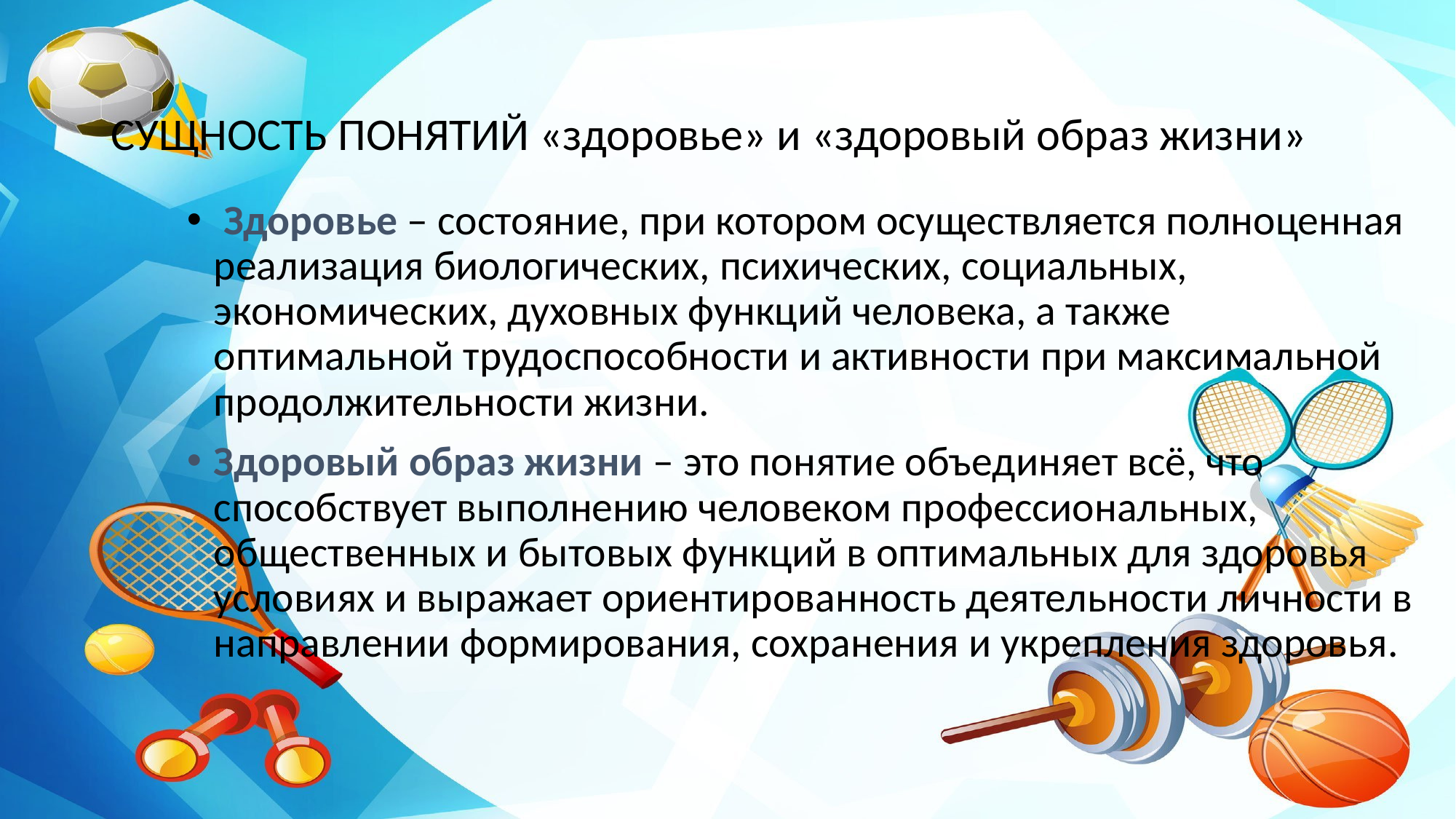

# СУЩНОСТЬ ПОНЯТИЙ «здоровье» и «здоровый образ жизни»

 Здоровье – состояние, при котором осуществляется полноценная реализация биологических, психических, социальных, экономических, духовных функций человека, а также оптимальной трудоспособности и активности при максимальной продолжительности жизни.
Здоровый образ жизни – это понятие объединяет всё, что способствует выполнению человеком профессиональных, общественных и бытовых функций в оптимальных для здоровья условиях и выражает ориентированность деятельности личности в направлении формирования, сохранения и укрепления здоровья.